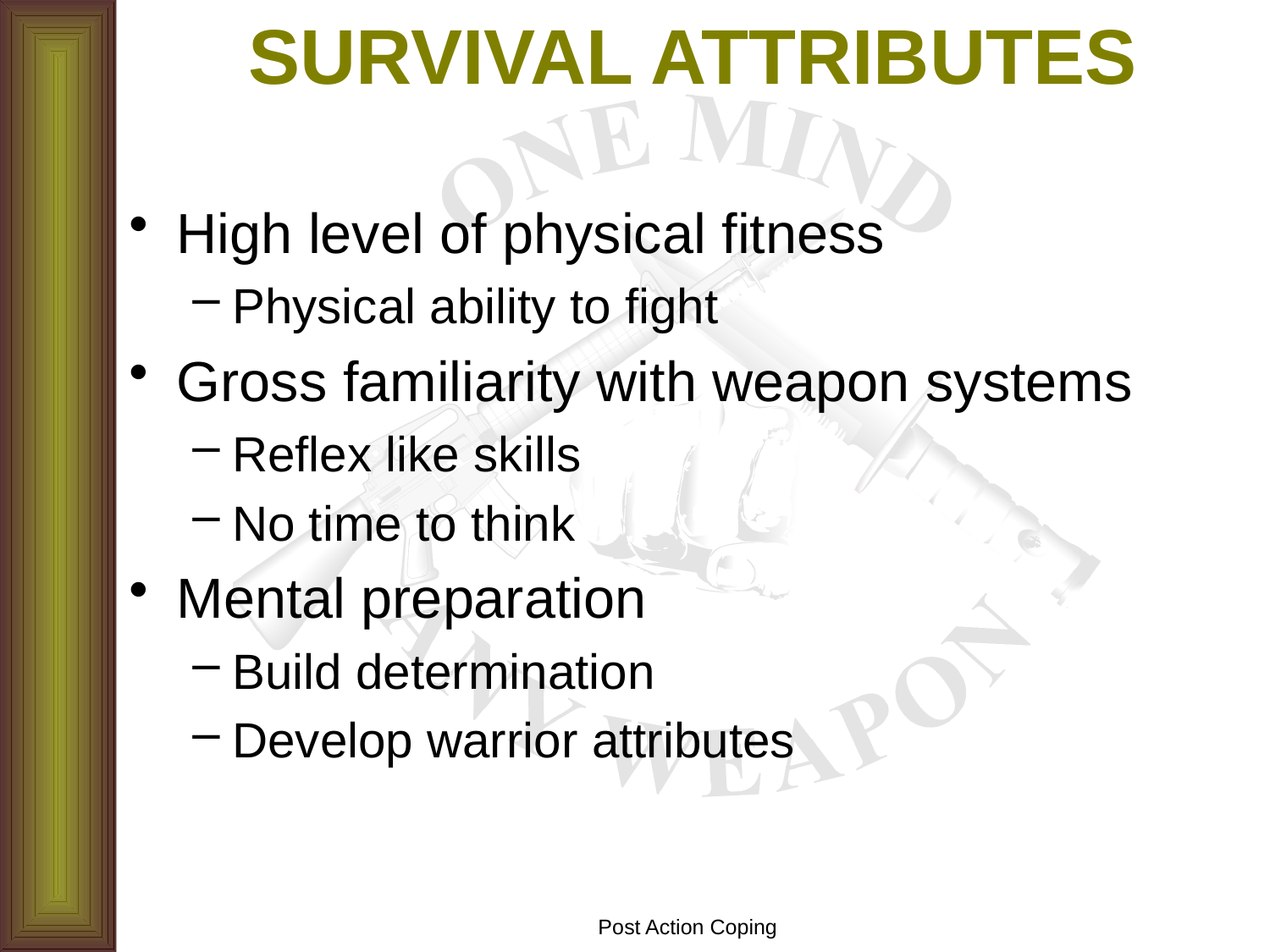

# SURVIVAL ATTRIBUTES
High level of physical fitness
Physical ability to fight
Gross familiarity with weapon systems
Reflex like skills
No time to think
Mental preparation
Build determination
Develop warrior attributes
Post Action Coping